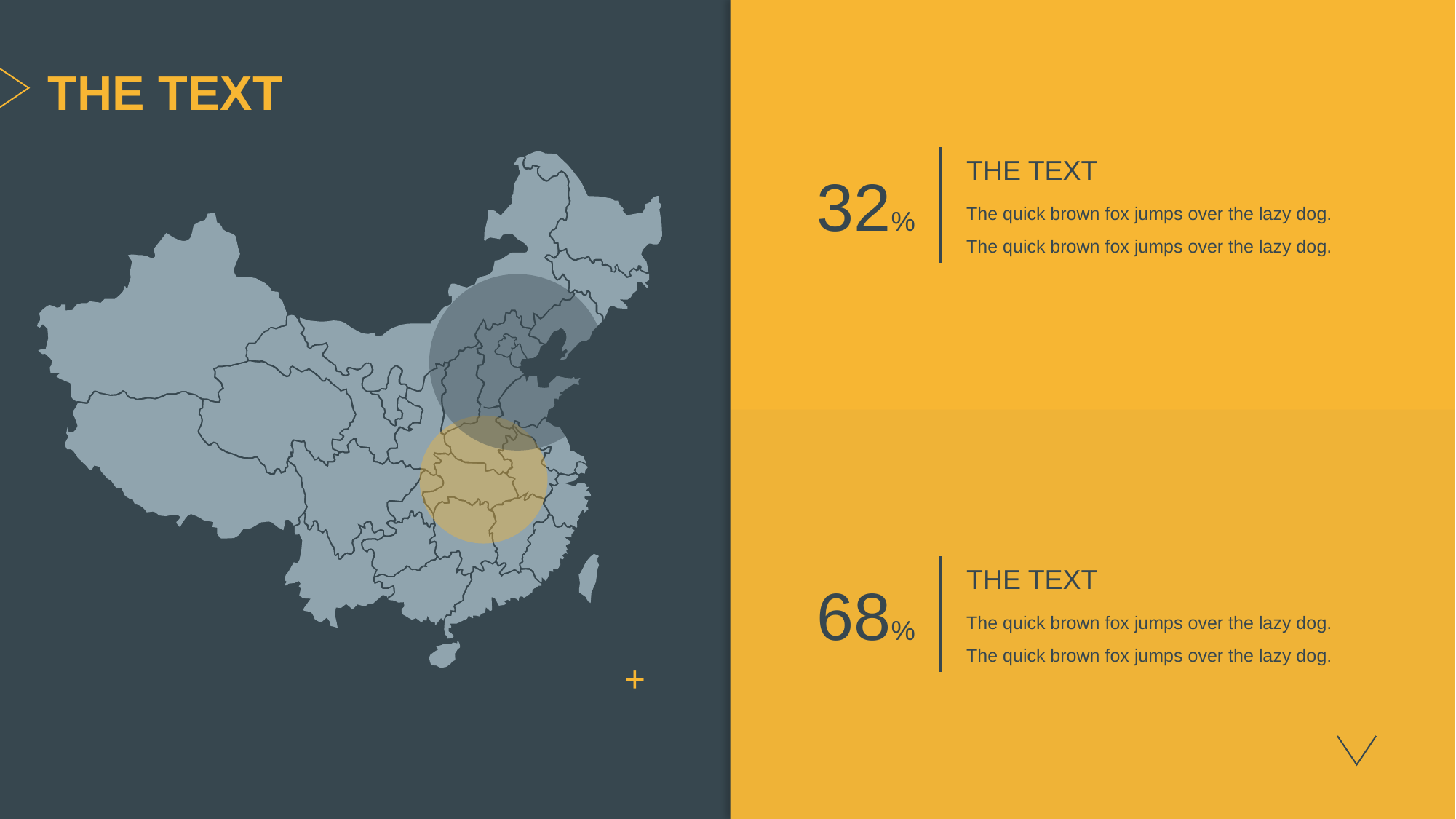

THE TEXT

THE TEXT
The quick brown fox jumps over the lazy dog. The quick brown fox jumps over the lazy dog.
32%

THE TEXT
The quick brown fox jumps over the lazy dog. The quick brown fox jumps over the lazy dog.
68%
+